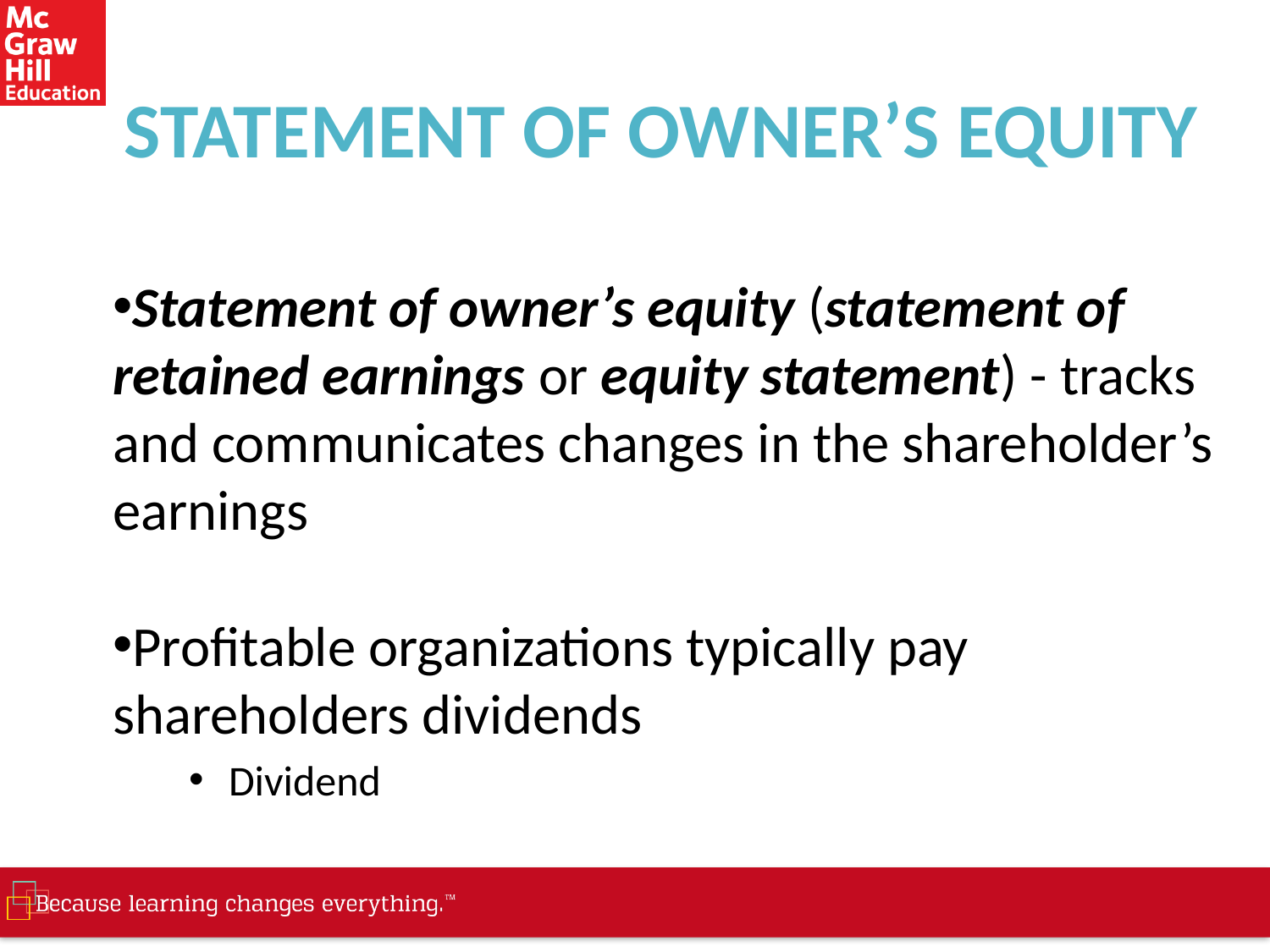

# STATEMENT OF OWNER’S EQUITY
Statement of owner’s equity (statement of retained earnings or equity statement) - tracks and communicates changes in the shareholder’s earnings

Profitable organizations typically pay shareholders dividends
Dividend